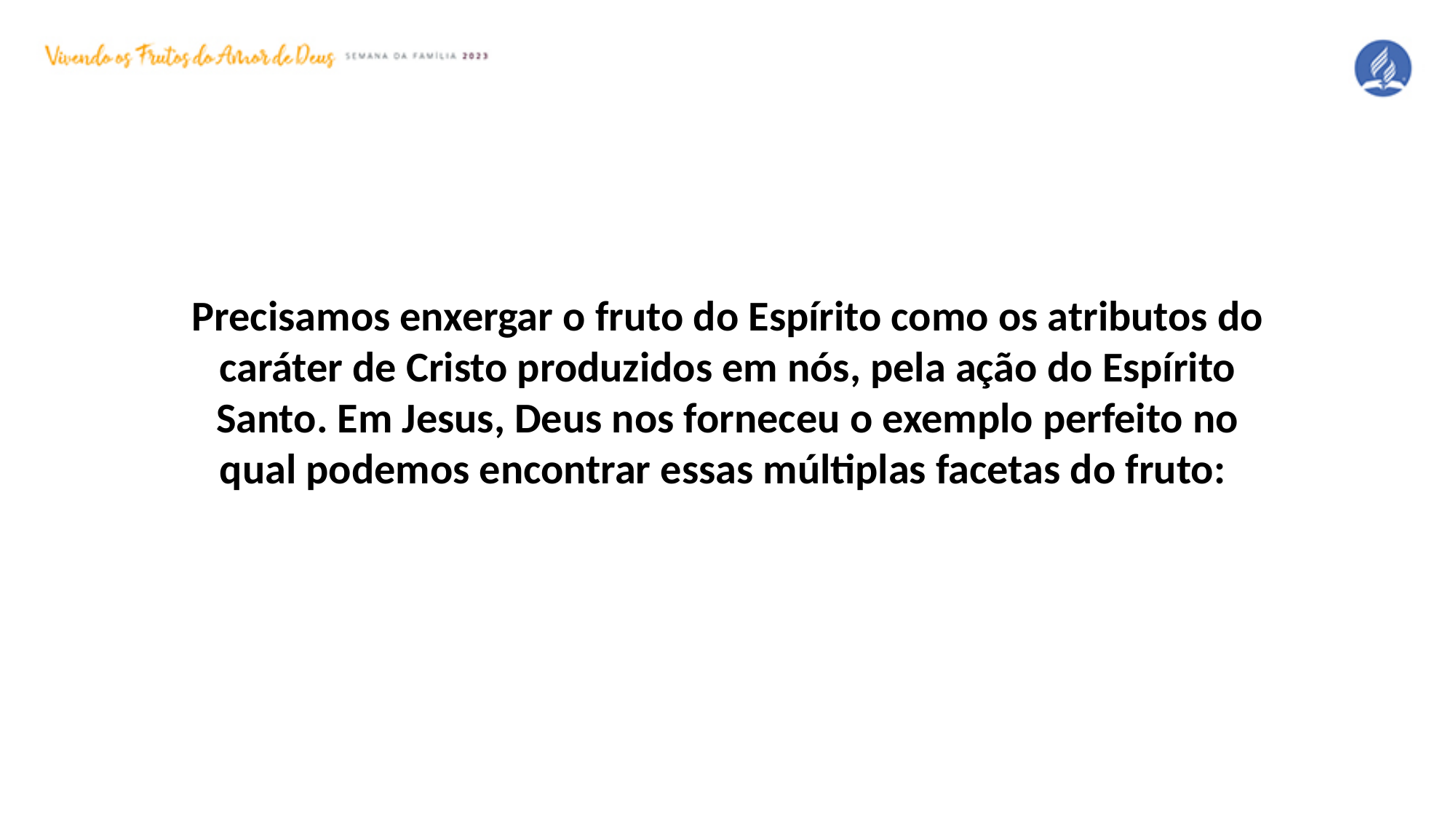

Precisamos enxergar o fruto do Espírito como os atributos do caráter de Cristo produzidos em nós, pela ação do Espírito Santo. Em Jesus, Deus nos forneceu o exemplo perfeito no qual podemos encontrar essas múltiplas facetas do fruto: